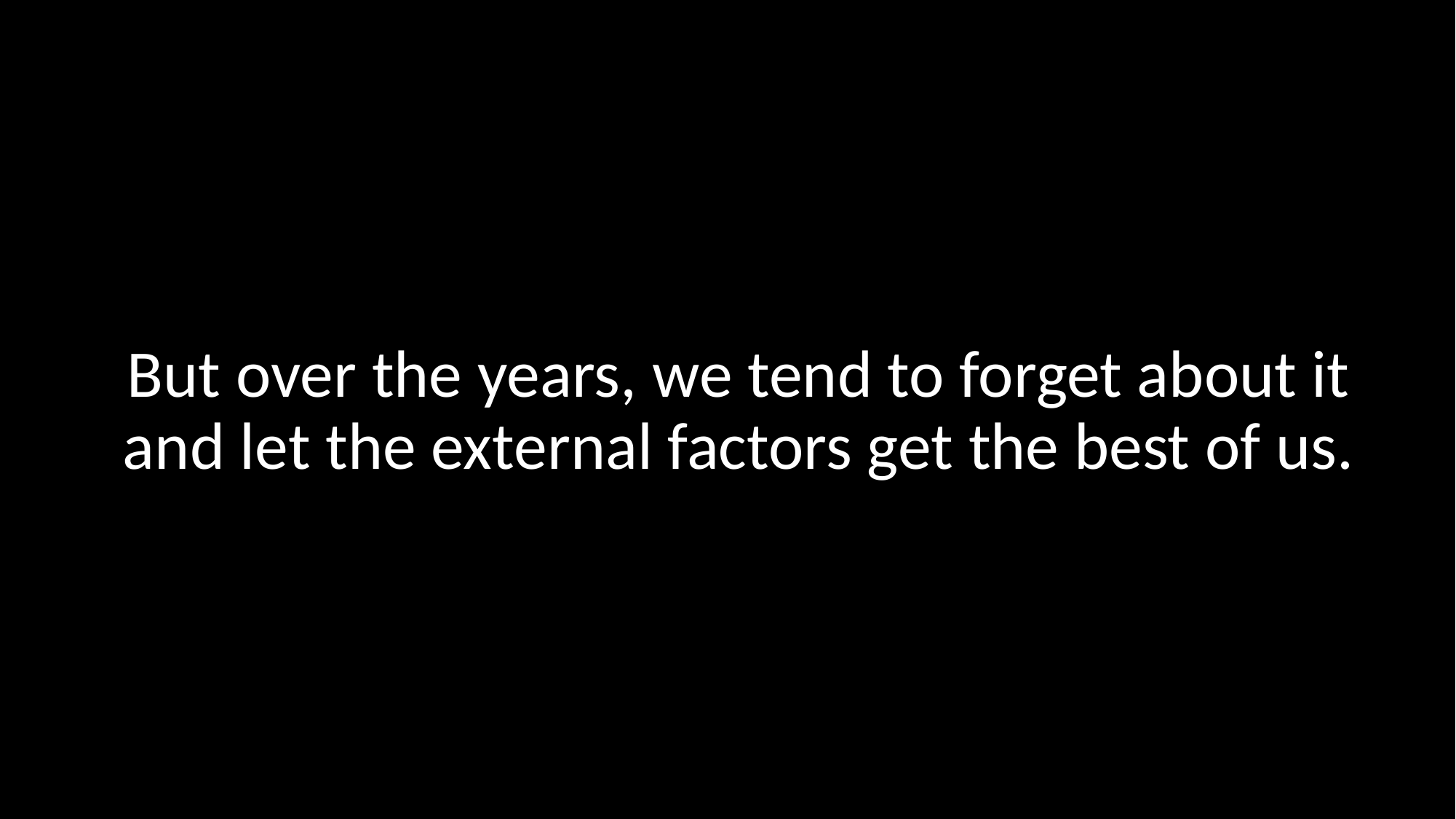

But over the years, we tend to forget about it and let the external factors get the best of us.